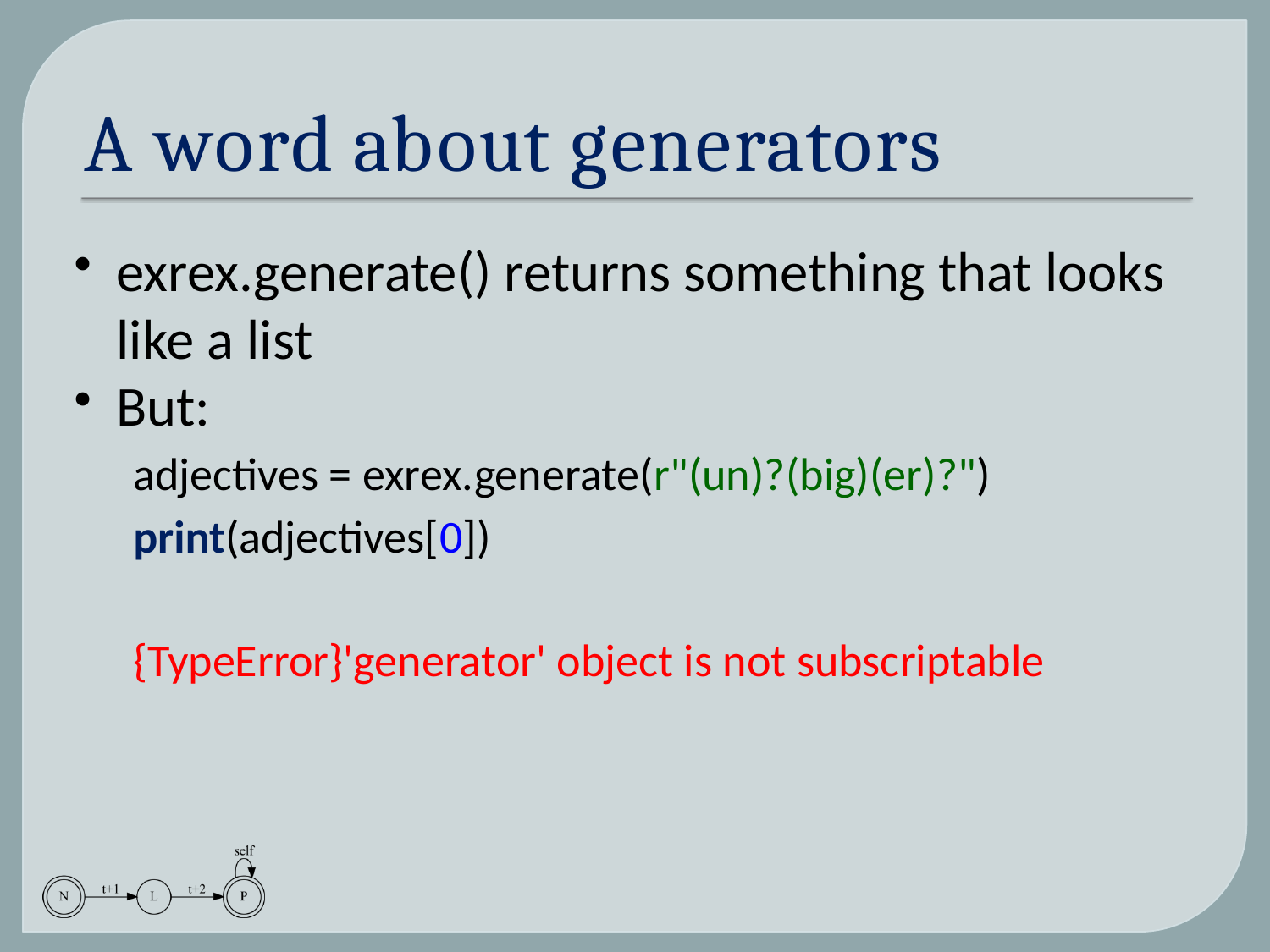

# A word about generators
exrex.generate() returns something that looks like a list
But:
adjectives = exrex.generate(r"(un)?(big)(er)?")
print(adjectives[0])

{TypeError}'generator' object is not subscriptable